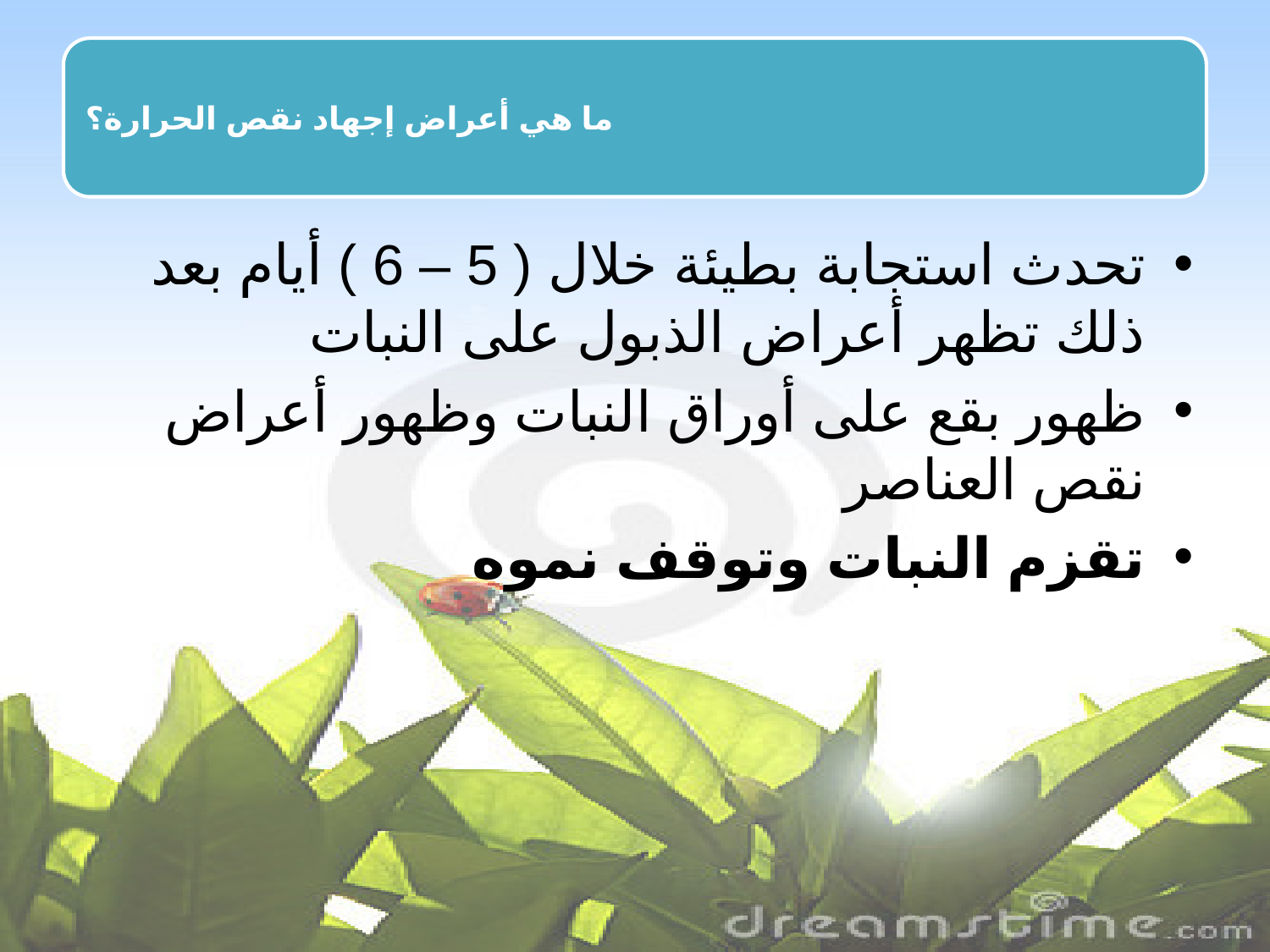

ما هي أعراض إجهاد نقص الحرارة؟
تحدث استجابة بطيئة خلال ( 5 – 6 ) أيام بعد ذلك تظهر أعراض الذبول على النبات
ظهور بقع على أوراق النبات وظهور أعراض نقص العناصر
تقزم النبات وتوقف نموه